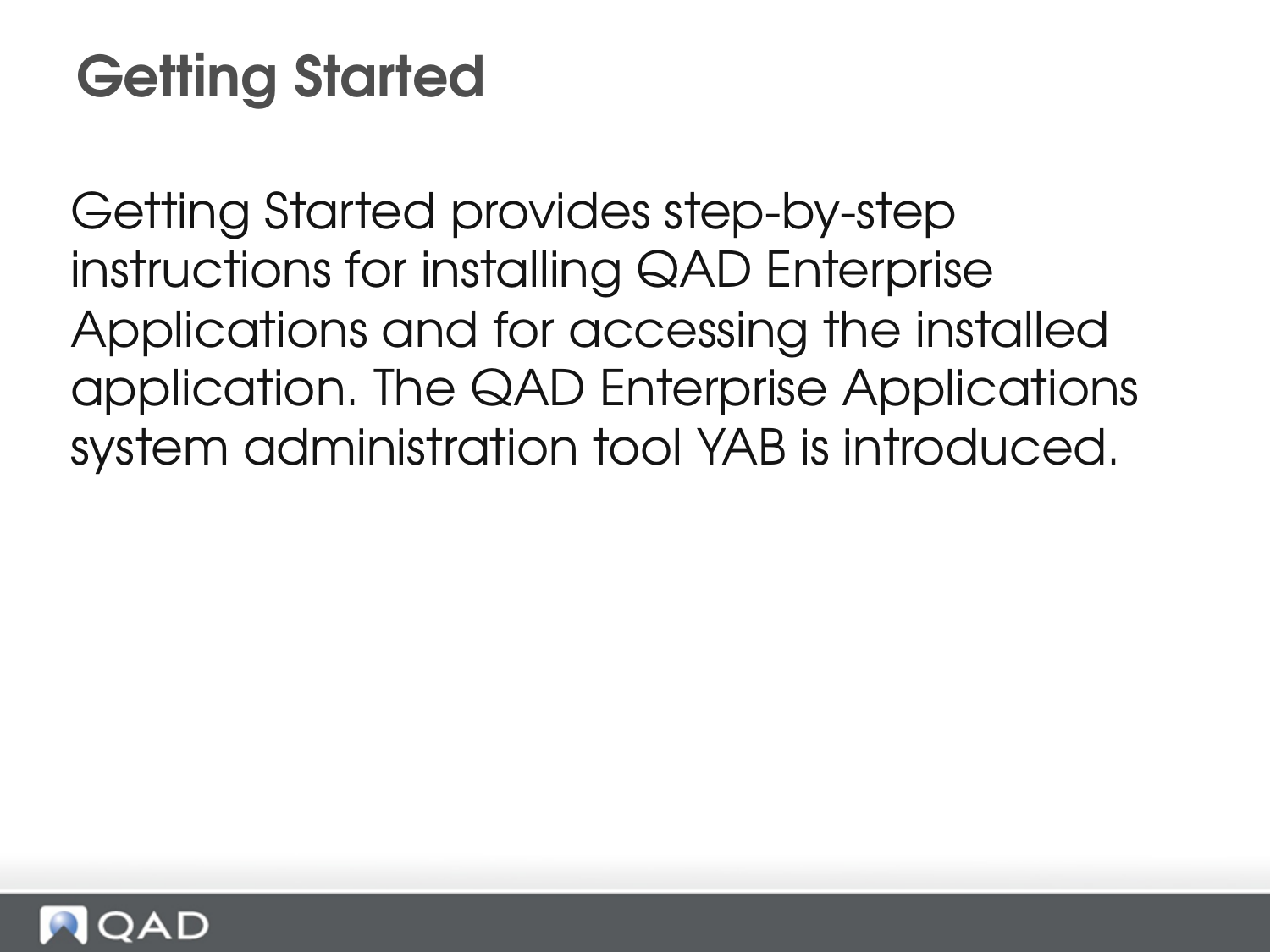

# Getting Started
Getting Started provides step-by-step instructions for installing QAD Enterprise Applications and for accessing the installed application. The QAD Enterprise Applications system administration tool YAB is introduced.